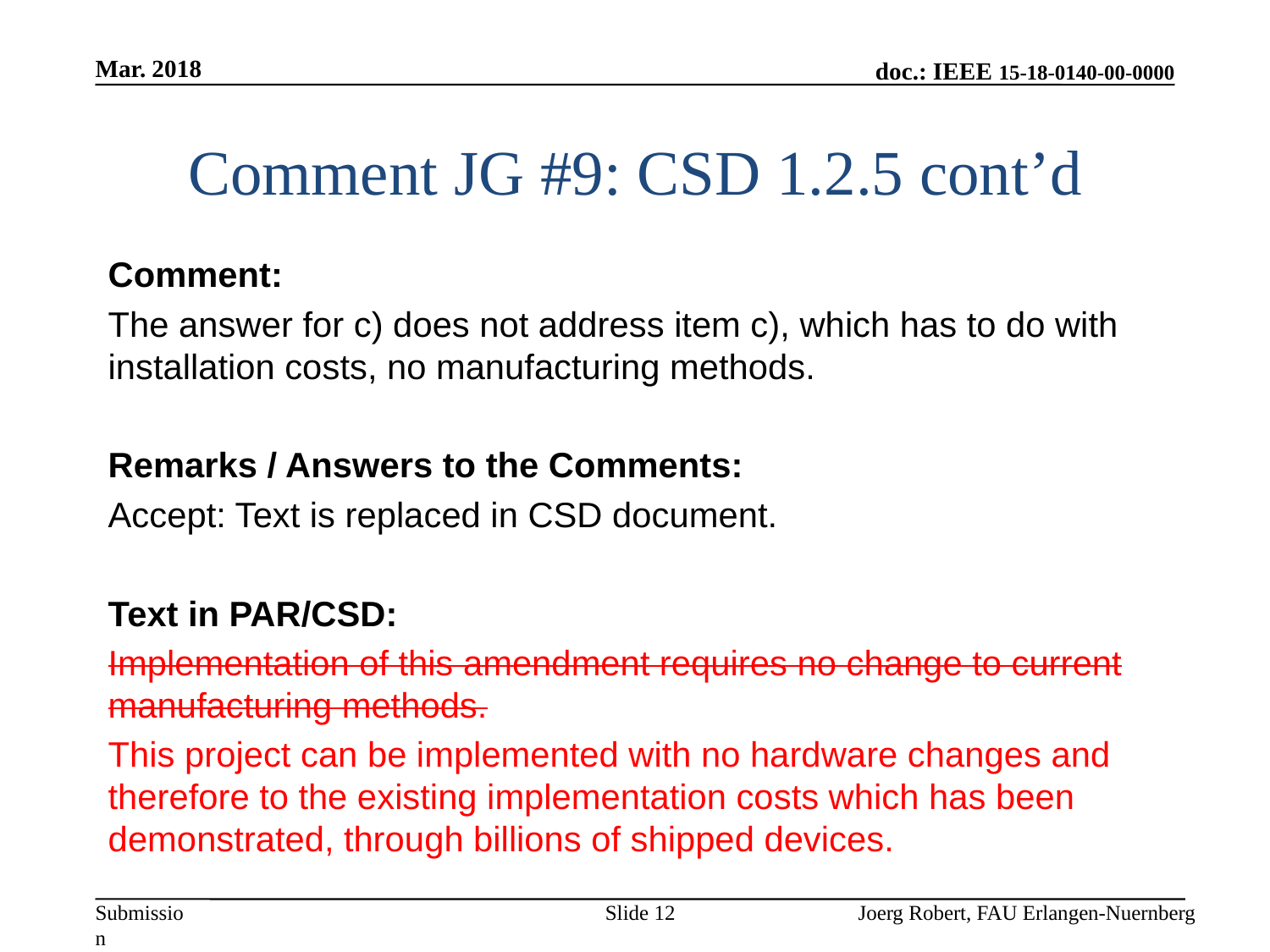

Mar. 2018
# Comment JG #9: CSD 1.2.5 cont’d
Comment:
The answer for c) does not address item c), which has to do with installation costs, no manufacturing methods.

Remarks / Answers to the Comments:
Accept: Text is replaced in CSD document.

Text in PAR/CSD:
Implementation of this amendment requires no change to current manufacturing methods.
This project can be implemented with no hardware changes and therefore to the existing implementation costs which has been demonstrated, through billions of shipped devices.
Slide 12
Joerg Robert, FAU Erlangen-Nuernberg